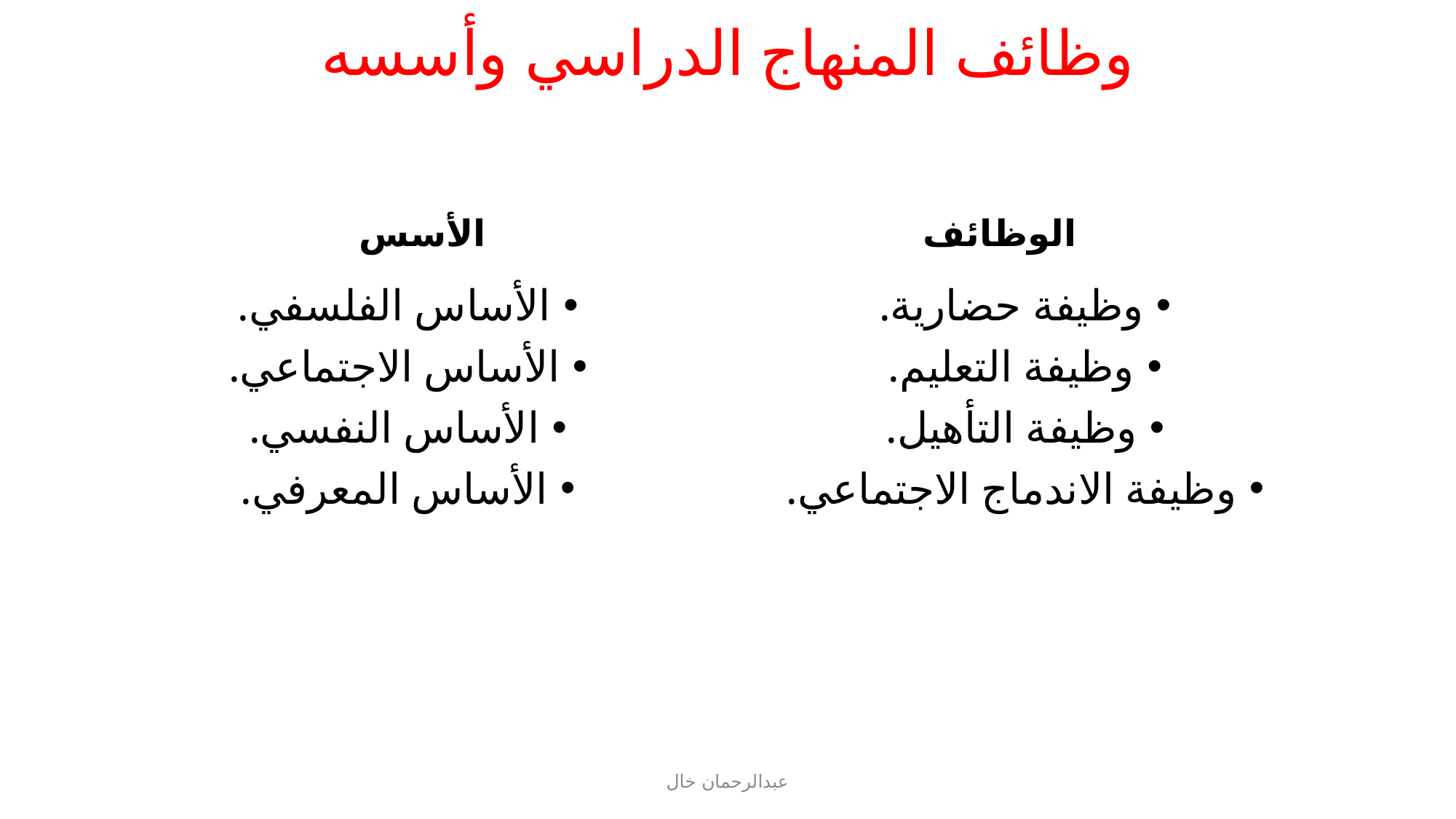

# وظائف المنهاج الدراسي وأسسه
الأسس
الوظائف
الأساس الفلسفي.
الأساس الاجتماعي.
الأساس النفسي.
الأساس المعرفي.
وظيفة حضارية.
وظيفة التعليم.
وظيفة التأهيل.
وظيفة الاندماج الاجتماعي.

عبدالرحمان خال